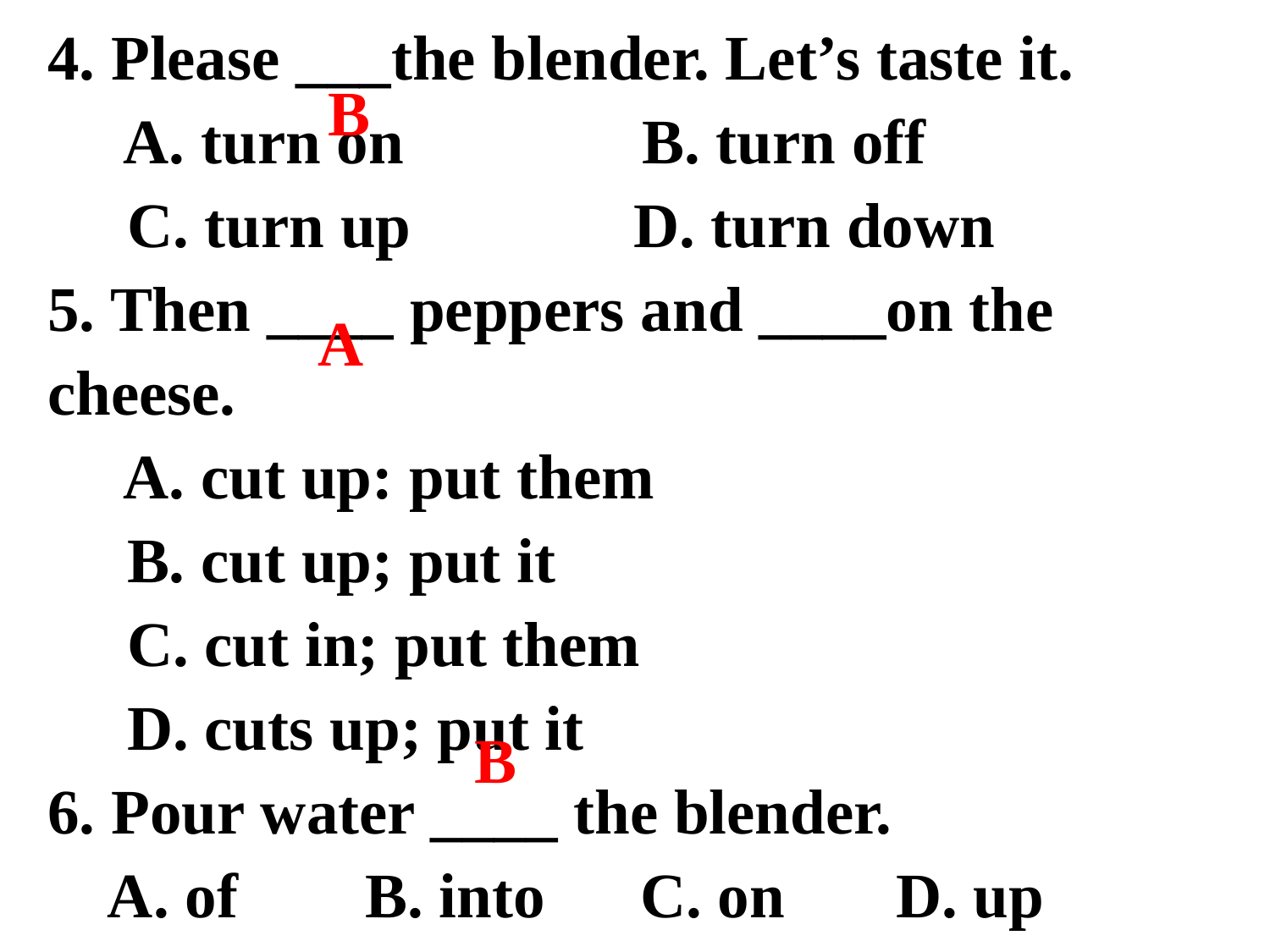

B
4. Please ___the blender. Let’s taste it.
     A. turn on               B. turn off 
     C. turn up              D. turn down
5. Then ____ peppers and ____on the cheese.
     A. cut up: put them
     B. cut up; put it         
     C. cut in; put them   
     D. cuts up; put it
6. Pour water ____ the blender.
    A. of        B. into      C. on       D. up
A
B